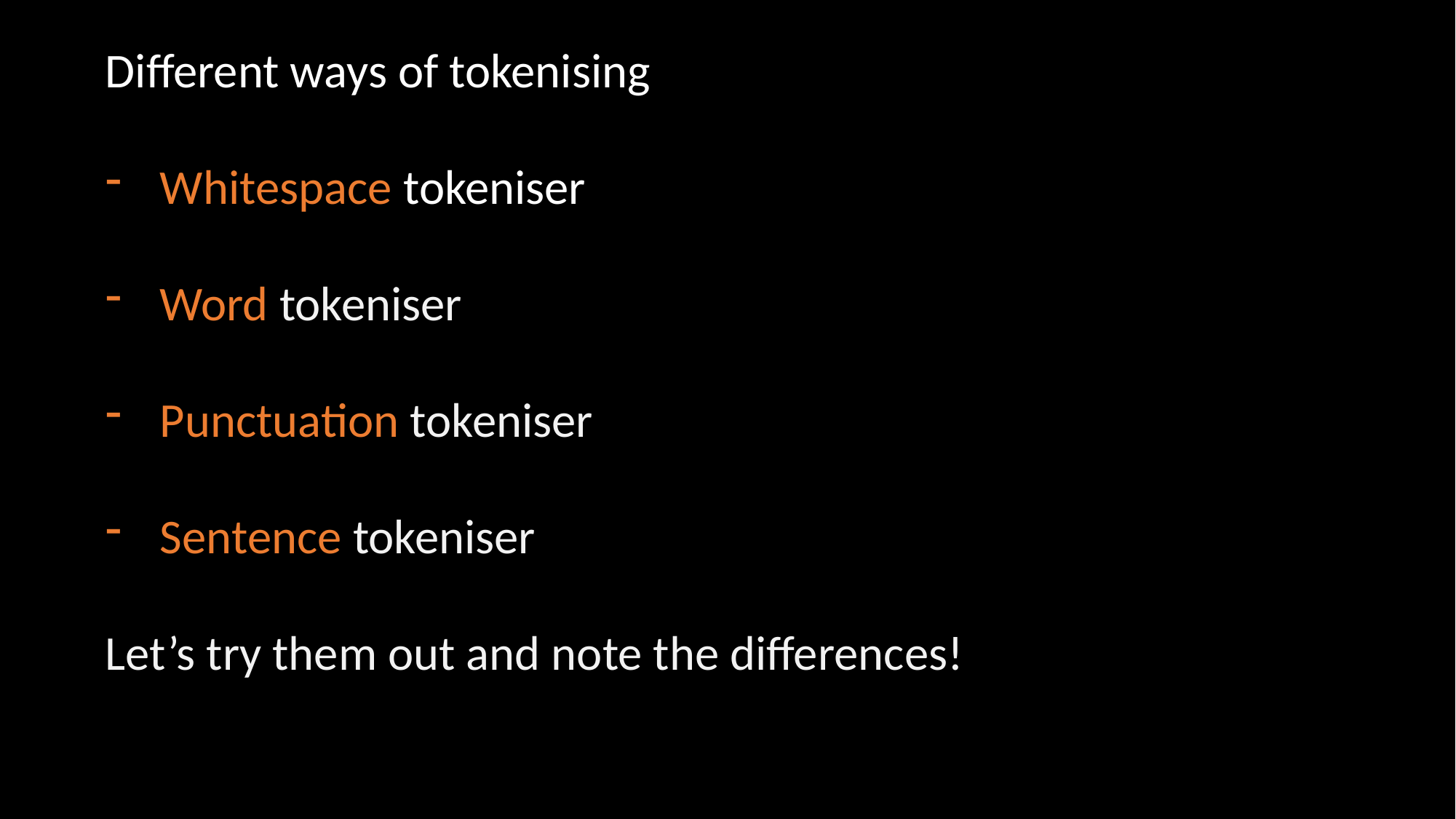

Different ways of tokenising

Whitespace tokeniser

Word tokeniser

Punctuation tokeniser

Sentence tokeniser

Let’s try them out and note the differences!